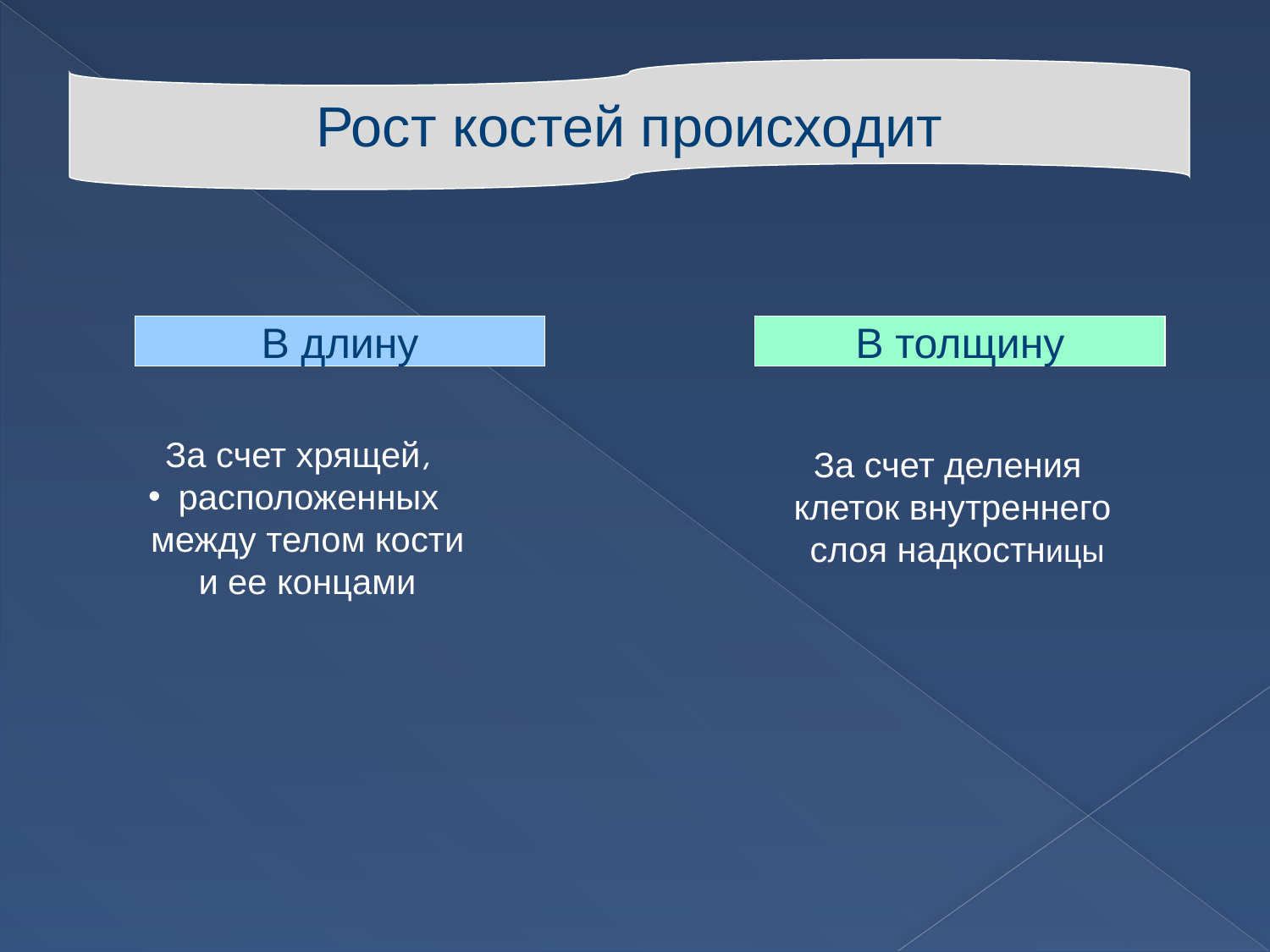

Рост костей происходит
В длину
В толщину
За счет хрящей,
расположенных
 между телом кости
 и ее концами
За счет деления
клеток внутреннего
 слоя надкостницы